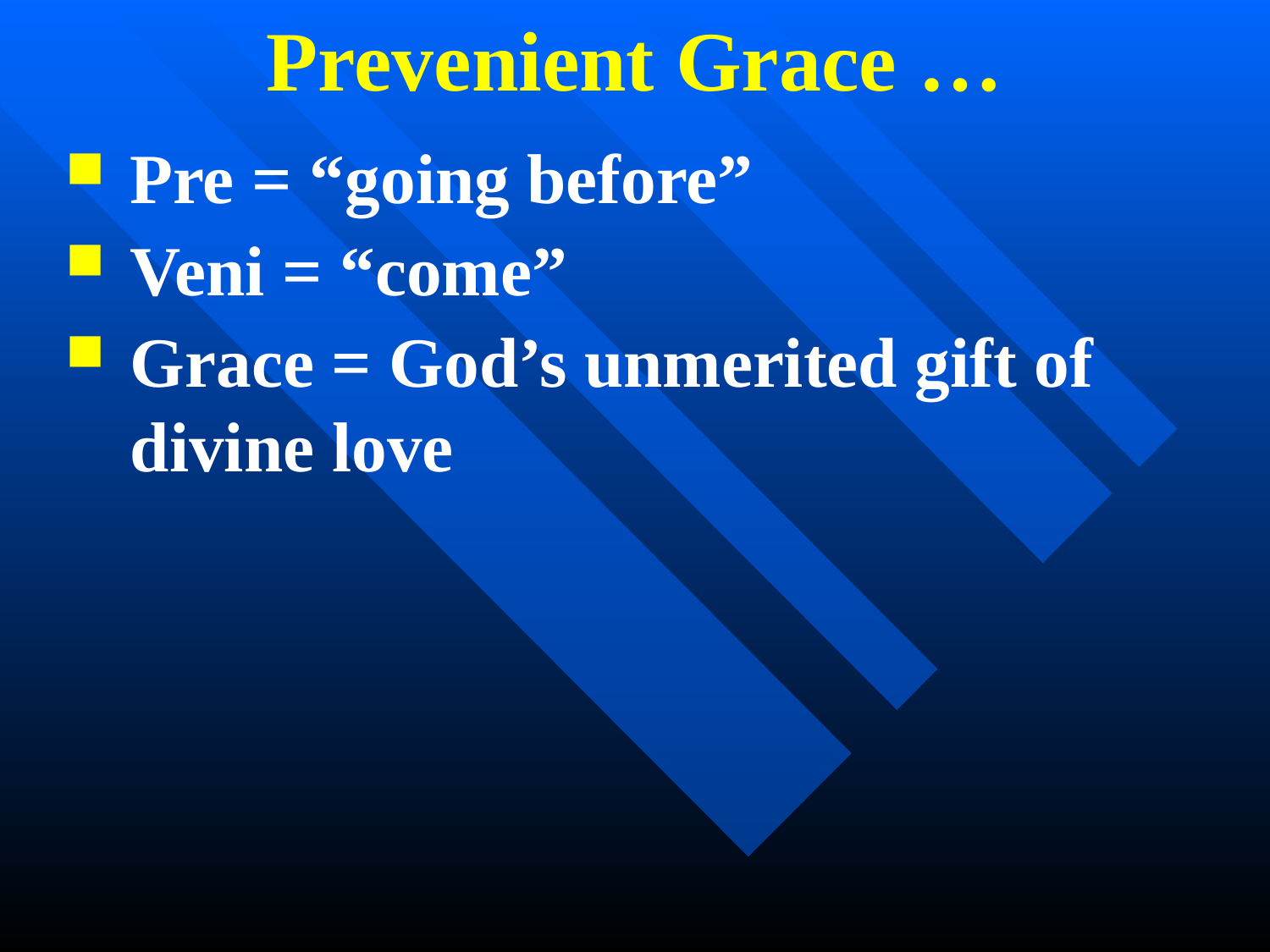

Prevenient Grace …
Pre = “going before”
Veni = “come”
Grace = God’s unmerited gift of divine love